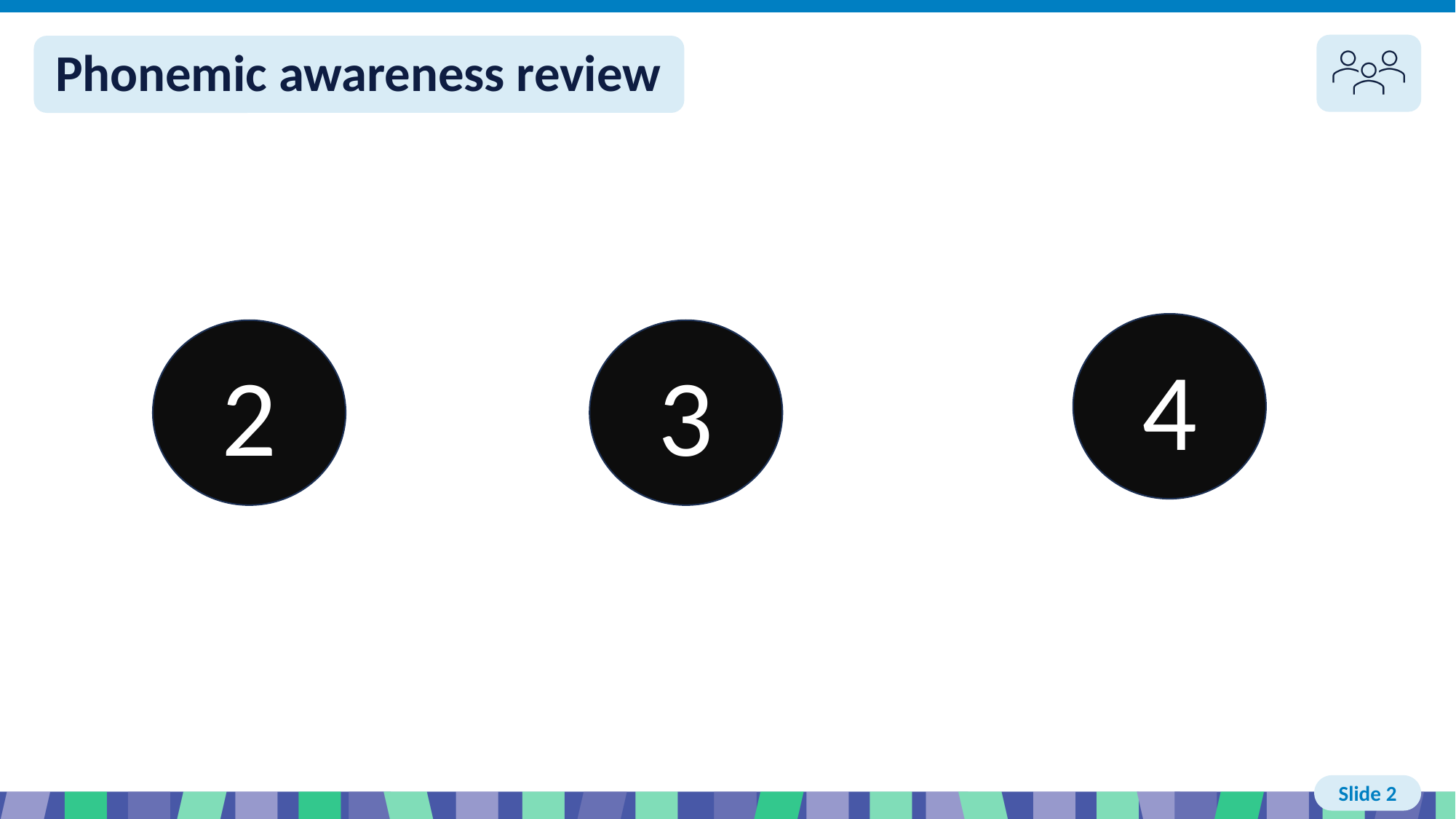

# Slide 2 Phonemic awareness review
4
2
3